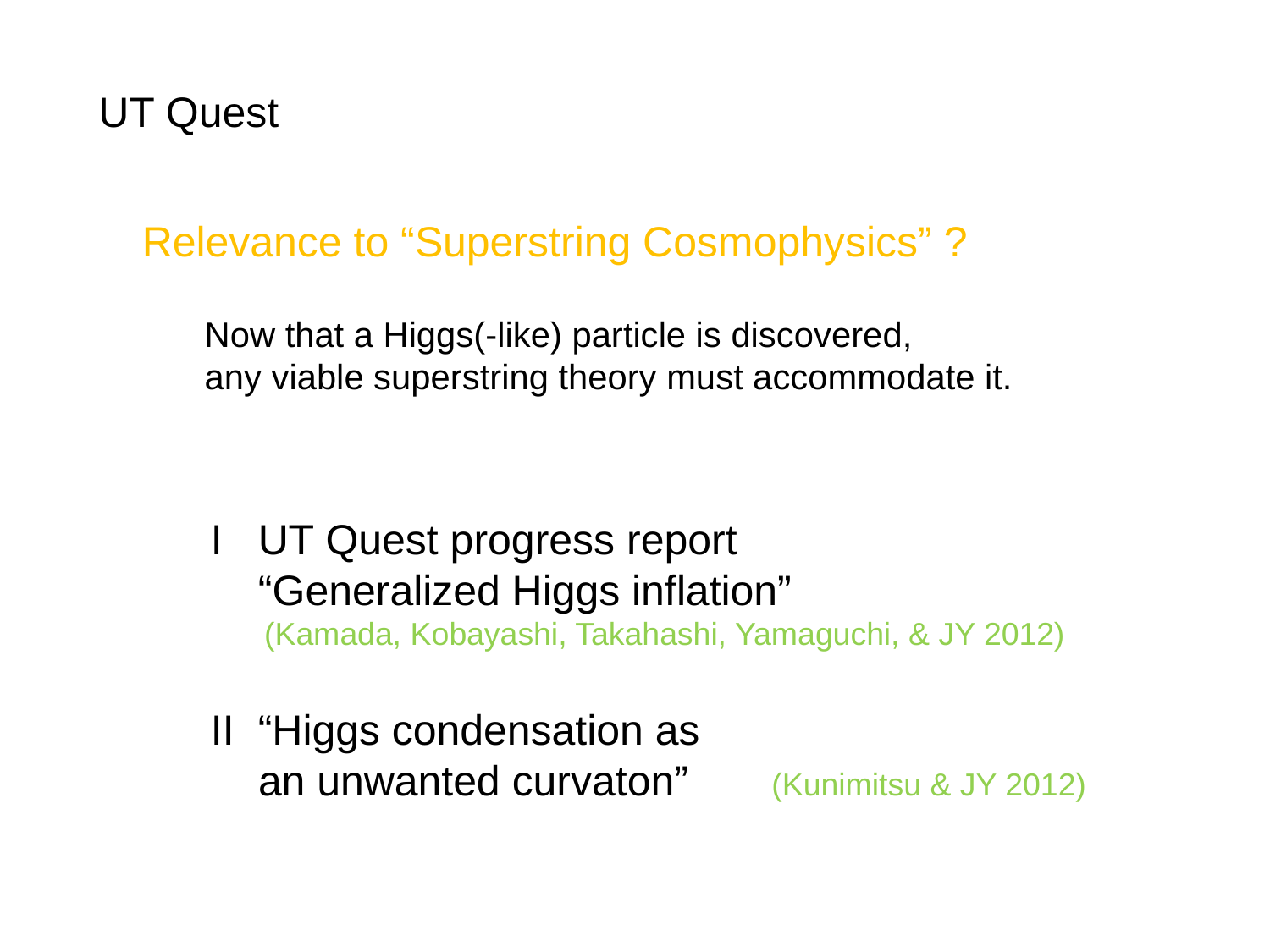

UT Quest
Relevance to “Superstring Cosmophysics” ?
Now that a Higgs(-like) particle is discovered,
any viable superstring theory must accommodate it.
I   UT Quest progress report
    “Generalized Higgs inflation”
      (Kamada, Kobayashi, Takahashi, Yamaguchi, & JY 2012)

II  “Higgs condensation as
    an unwanted curvaton”       (Kunimitsu & JY 2012)